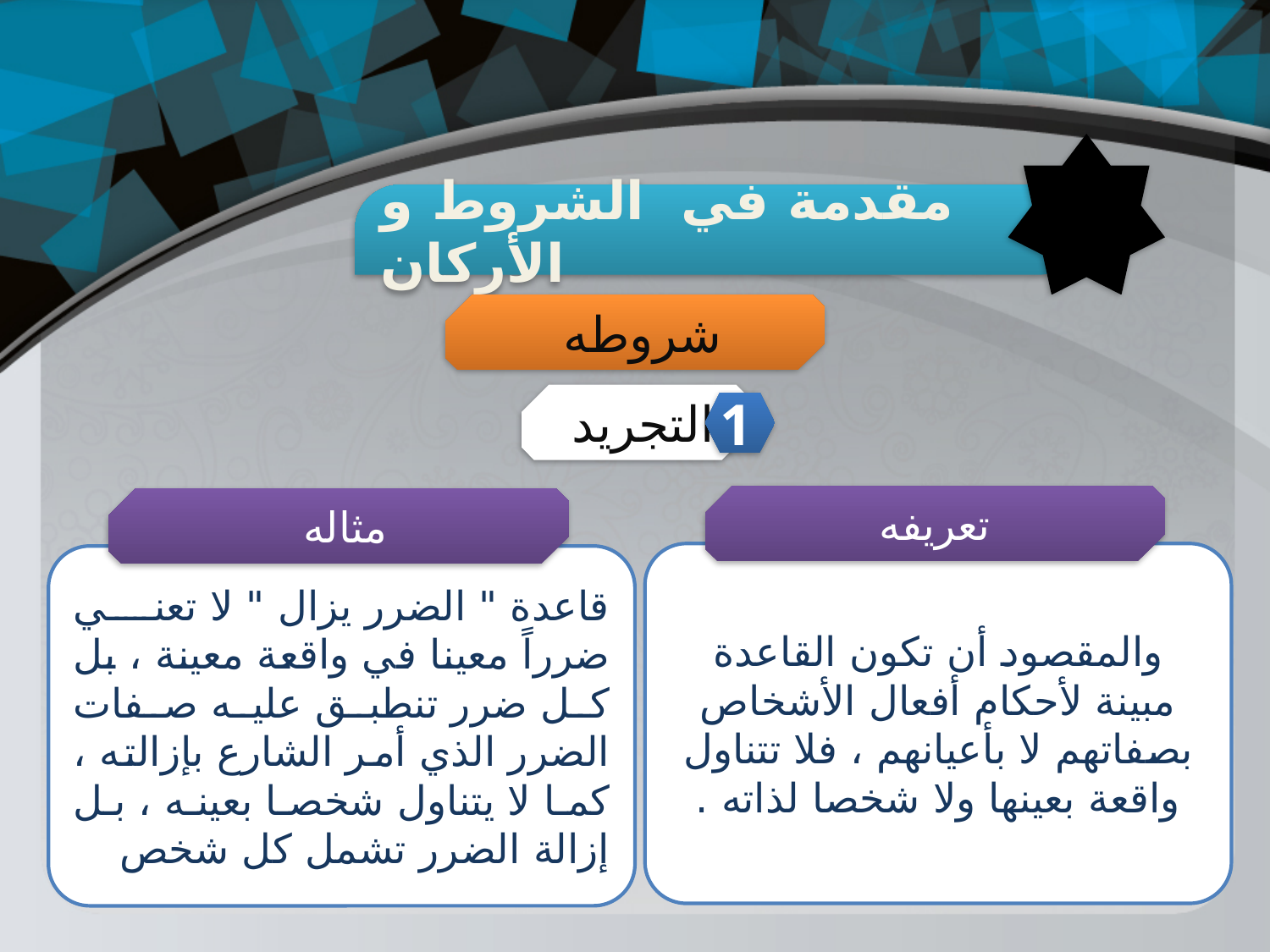

مقدمة في  الشروط و الأركان
شروطه
التجريد
1
تعريفه
مثاله
والمقصود أن تكون القاعدة مبينة لأحكام أفعال الأشخاص بصفاتهم لا بأعيانهم ، فلا تتناول واقعة بعينها ولا شخصا لذاته .
قاعدة " الضرر يزال " لا تعني ضرراً معينا في واقعة معينة ، بل كل ضرر تنطبق عليه صفات الضرر الذي أمر الشارع بإزالته ، كما لا يتناول شخصا بعينه ، بل إزالة الضرر تشمل كل شخص